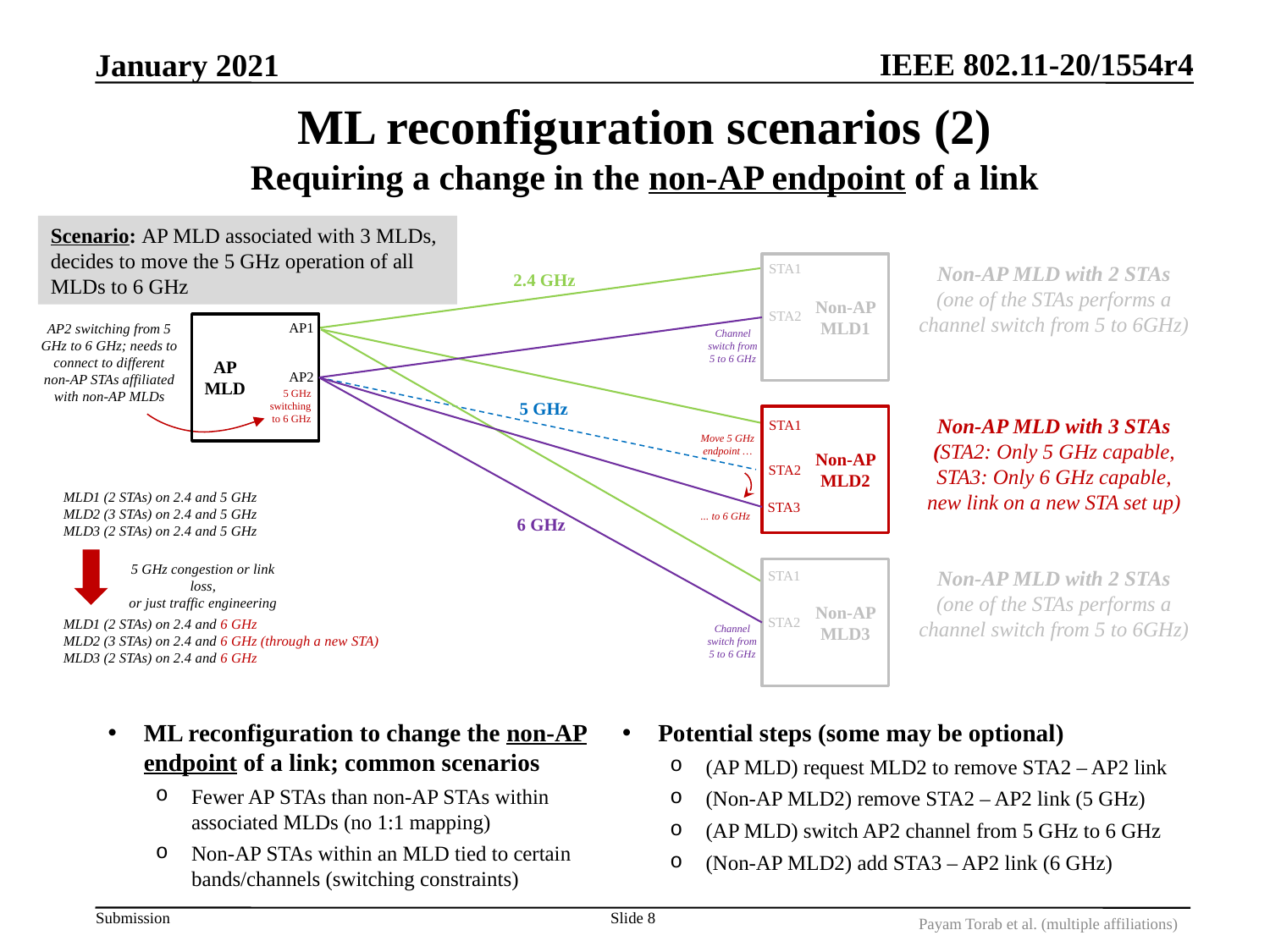

January 2021
# ML reconfiguration scenarios (2) Requiring a change in the non-AP endpoint of a link
Scenario: AP MLD associated with 3 MLDs, decides to move the 5 GHz operation of all MLDs to 6 GHz
STA1
Non-AP
MLD1-
Non-AP MLD with 2 STAs
(one of the STAs performs a channel switch from 5 to 6GHz)
2.4 GHz
STA2
AP1
AP2 switching from 5 GHz to 6 GHz; needs to connect to different non-AP STAs affiliated with non-AP MLDs
  AP
MLD
Channel switch from 5 to 6 GHz
AP2
5 GHz
switching
to 6 GHz
5 GHz
Non-AP MLD with 3 STAs
(STA2: Only 5 GHz capable,
STA3: Only 6 GHz capable,
new link on a new STA set up)
Non-AP
MLD2-
STA1

Move 5 GHz
endpoint …
STA2

MLD1 (2 STAs) on 2.4 and 5 GHz
MLD2 (3 STAs) on 2.4 and 5 GHz
MLD3 (2 STAs) on 2.4 and 5 GHz
STA3
... to 6 GHz
6 GHz

5 GHz congestion or link loss,
or just traffic engineering
Non-AP MLD with 2 STAs
(one of the STAs performs a channel switch from 5 to 6GHz)
Non-AP
MLD3-
STA1
STA2
MLD1 (2 STAs) on 2.4 and 6 GHz
MLD2 (3 STAs) on 2.4 and 6 GHz (through a new STA)
MLD3 (2 STAs) on 2.4 and 6 GHz
Channel switch from 5 to 6 GHz
ML reconfiguration to change the non-AP endpoint of a link; common scenarios
Fewer AP STAs than non-AP STAs within associated MLDs (no 1:1 mapping)
Non-AP STAs within an MLD tied to certain bands/channels (switching constraints)
Potential steps (some may be optional)
(AP MLD) request MLD2 to remove STA2 – AP2 link
(Non-AP MLD2) remove STA2 – AP2 link (5 GHz)
(AP MLD) switch AP2 channel from 5 GHz to 6 GHz
(Non-AP MLD2) add STA3 – AP2 link (6 GHz)

Slide 8
Payam Torab et al. (multiple affiliations)